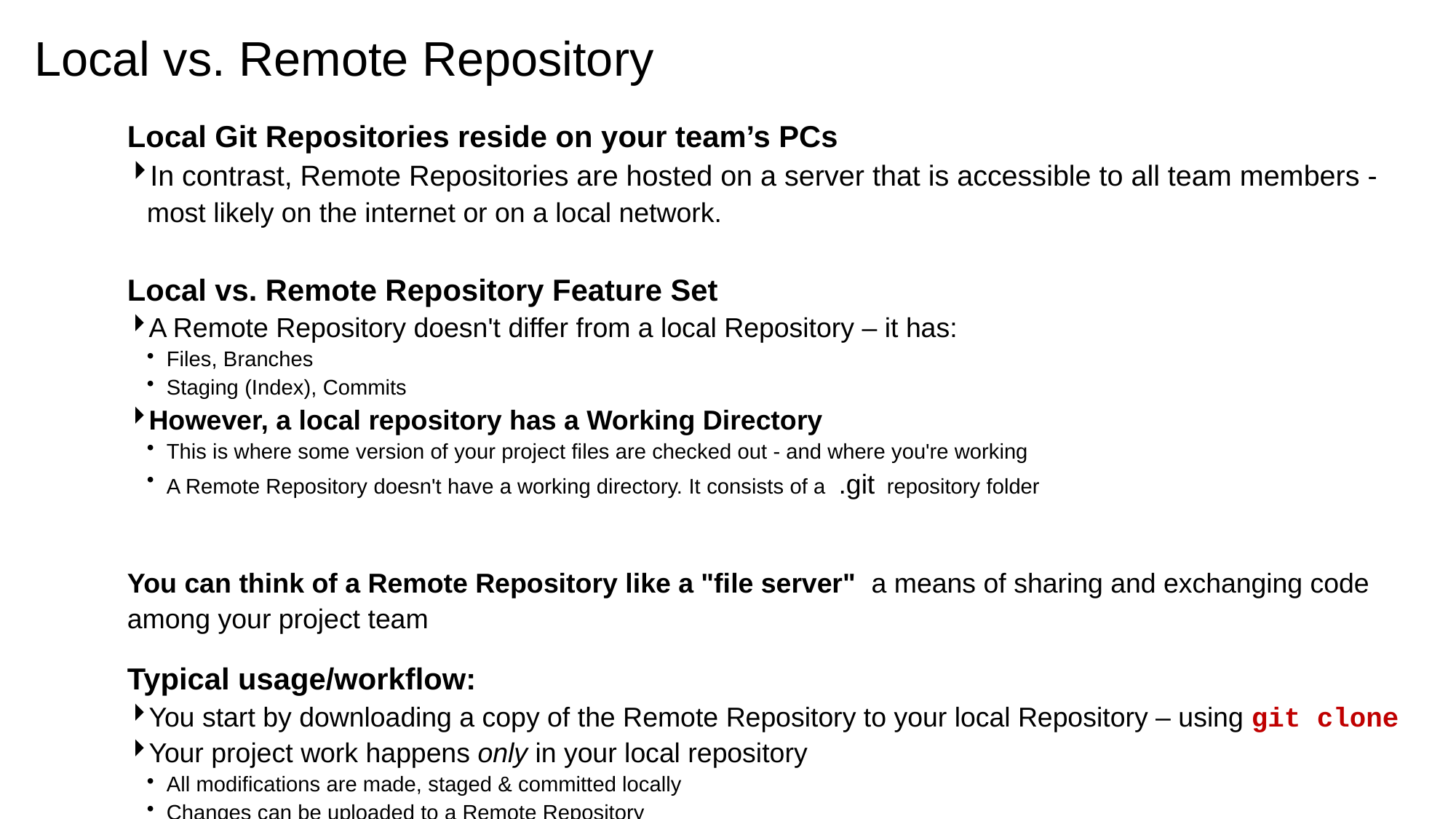

# Local vs. Remote Repository
Local Git Repositories reside on your team’s PCs
In contrast, Remote Repositories are hosted on a server that is accessible to all team members - most likely on the internet or on a local network.

Local vs. Remote Repository Feature Set
A Remote Repository doesn't differ from a local Repository – it has:
Files, Branches
Staging (Index), Commits
However, a local repository has a Working Directory
This is where some version of your project files are checked out - and where you're working
A Remote Repository doesn't have a working directory. It consists of a  .git  repository folder

You can think of a Remote Repository like a "file server"  a means of sharing and exchanging code among your project team

Typical usage/workflow:
You start by downloading a copy of the Remote Repository to your local Repository – using git clone
Your project work happens only in your local repository
All modifications are made, staged & committed locally
Changes can be uploaded to a Remote Repository